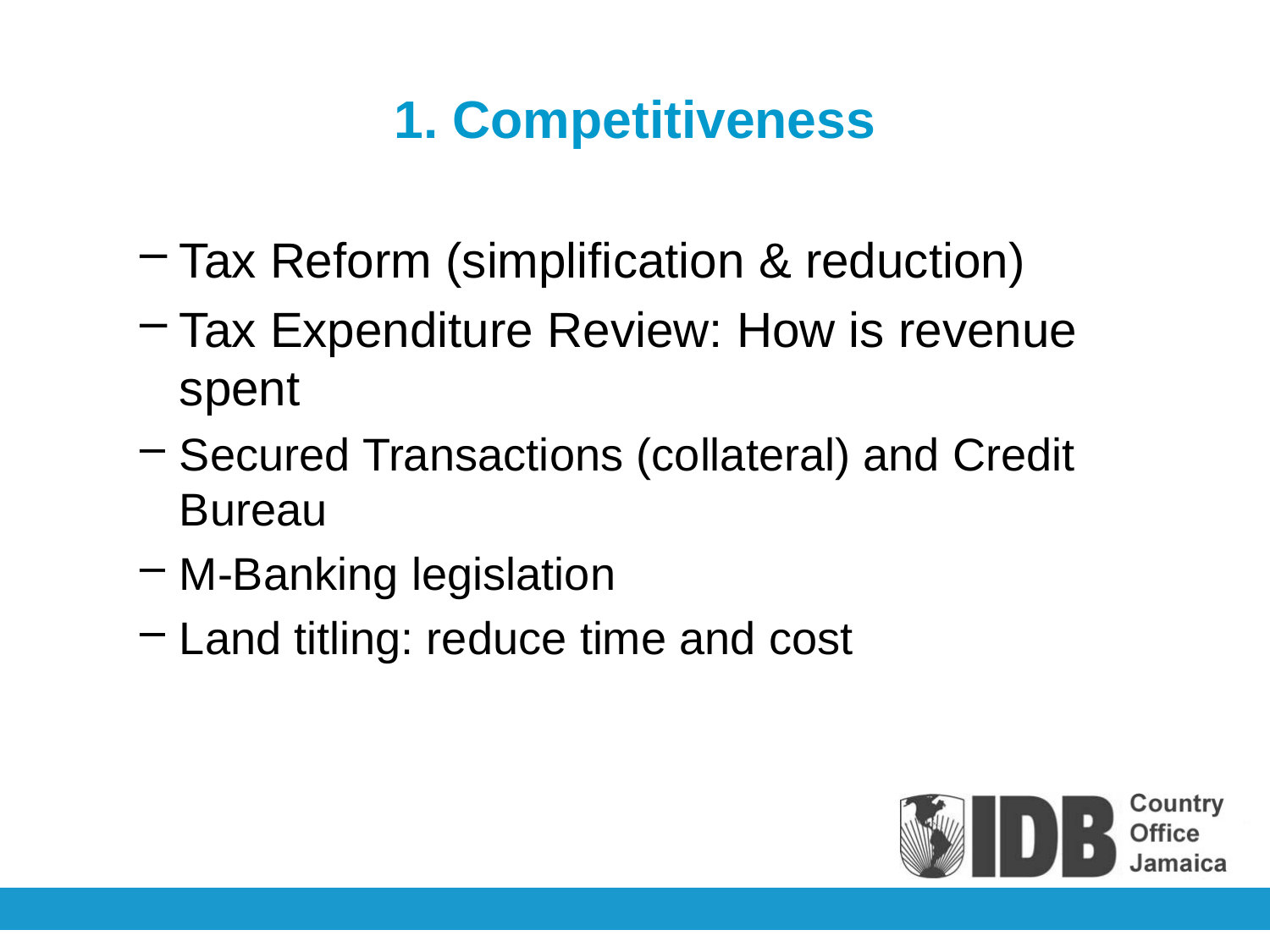

# 1. Competitiveness
Tax Reform (simplification & reduction)
Tax Expenditure Review: How is revenue spent
Secured Transactions (collateral) and Credit Bureau
M-Banking legislation
Land titling: reduce time and cost